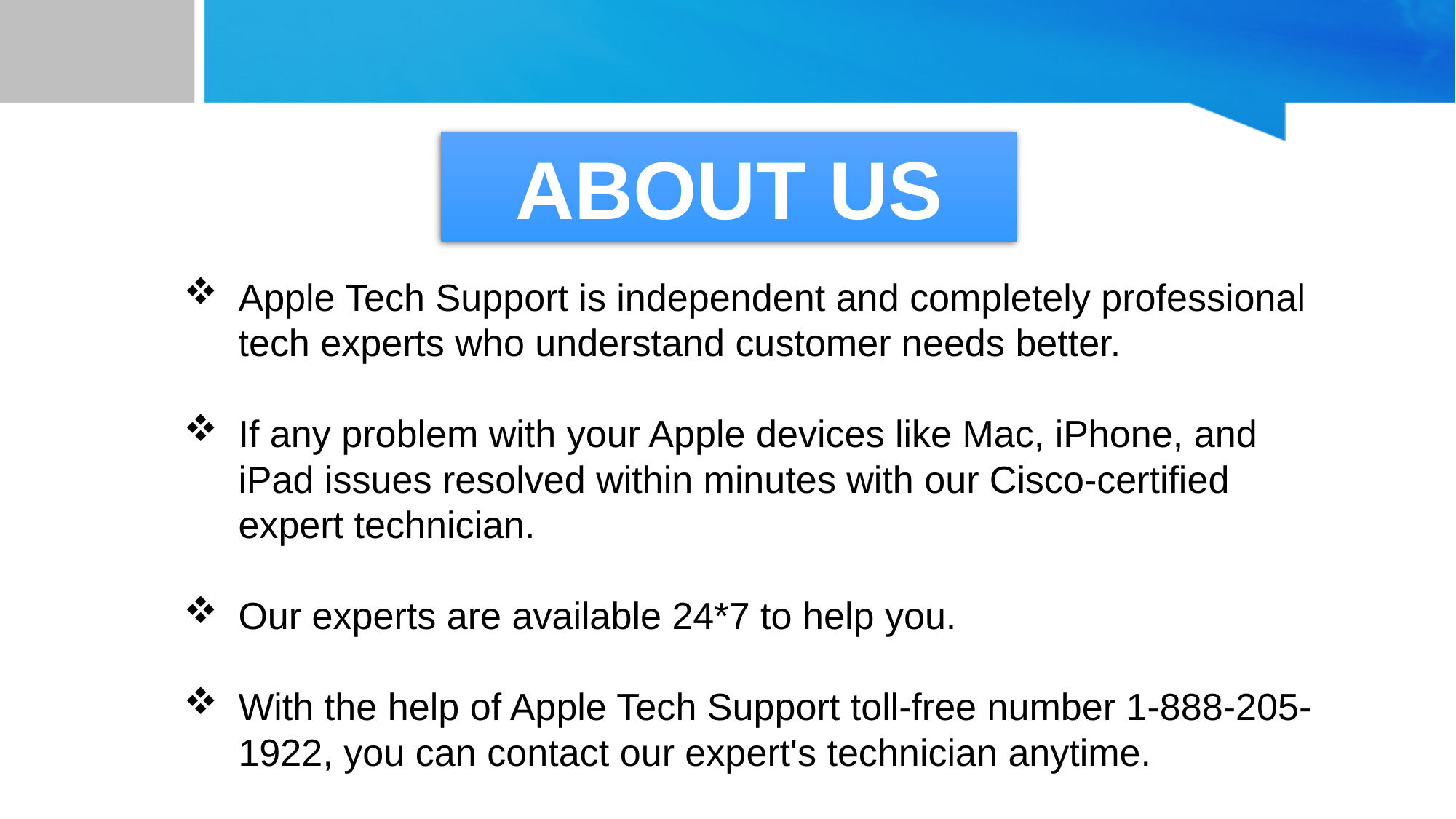

ABOUT US
Apple Tech Support is independent and completely professional tech experts who understand customer needs better.

If any problem with your Apple devices like Mac, iPhone, and iPad issues resolved within minutes with our Cisco-certified expert technician.

Our experts are available 24*7 to help you.

With the help of Apple Tech Support toll-free number 1-888-205-1922, you can contact our expert's technician anytime.